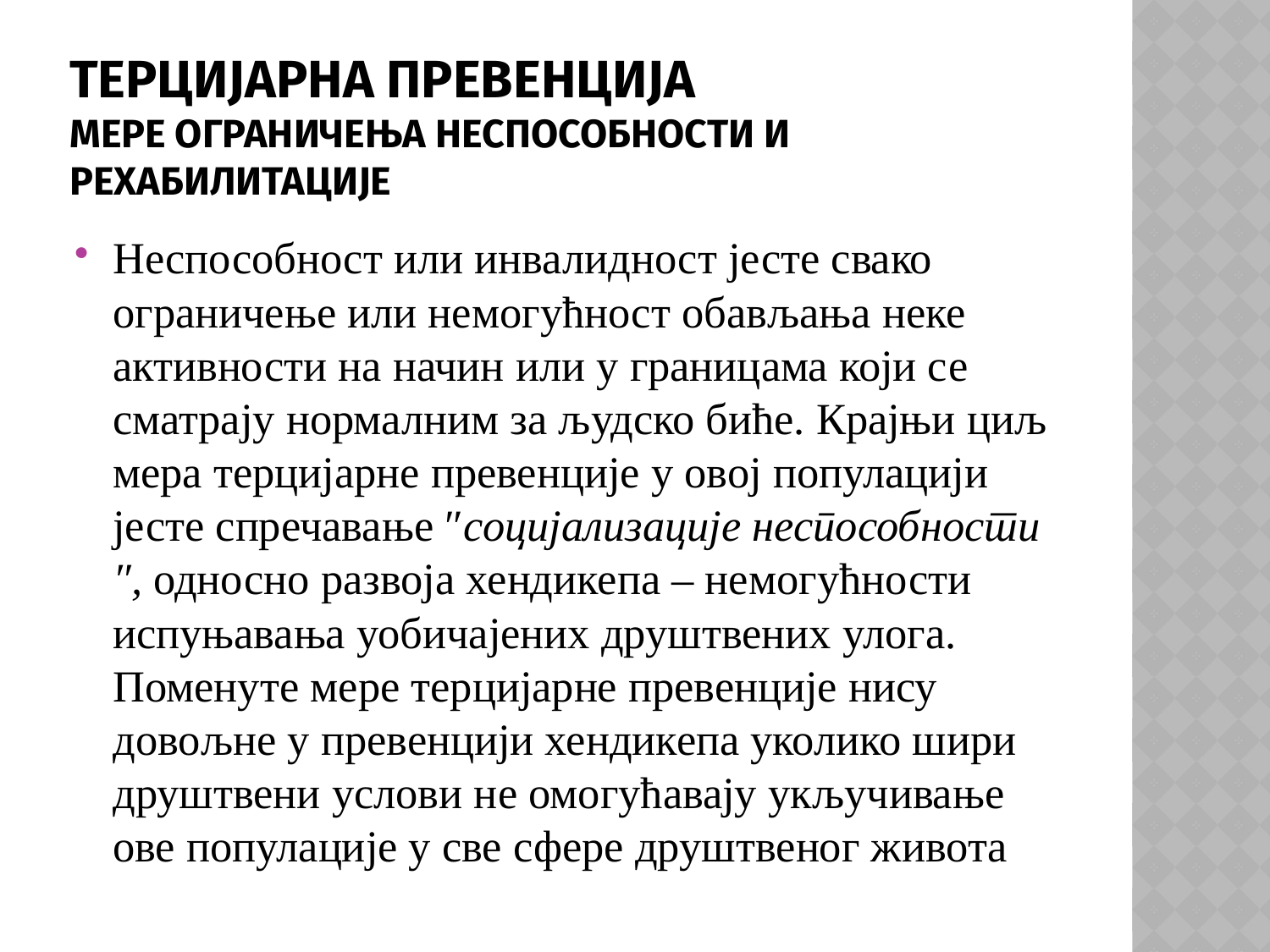

# Терцијарна превенција мере ограничења неспособности и рехабилитације
Неспособност или инвалидност јесте свако ограничење или немогућност обављања неке активности на начин или у границама који се сматрају нормалним за људско биће. Крајњи циљ мера терцијарне превенције у овој популацији јесте спречавање ″социјализације неспособности″, односно развоја хендикепа – немогућности испуњавања уобичајених друштвених улога. Поменуте мере терцијарне превенције нису довољне у превенцији хендикепа уколико шири друштвени услови не омогућавају укључивање ове популације у све сфере друштвеног живота